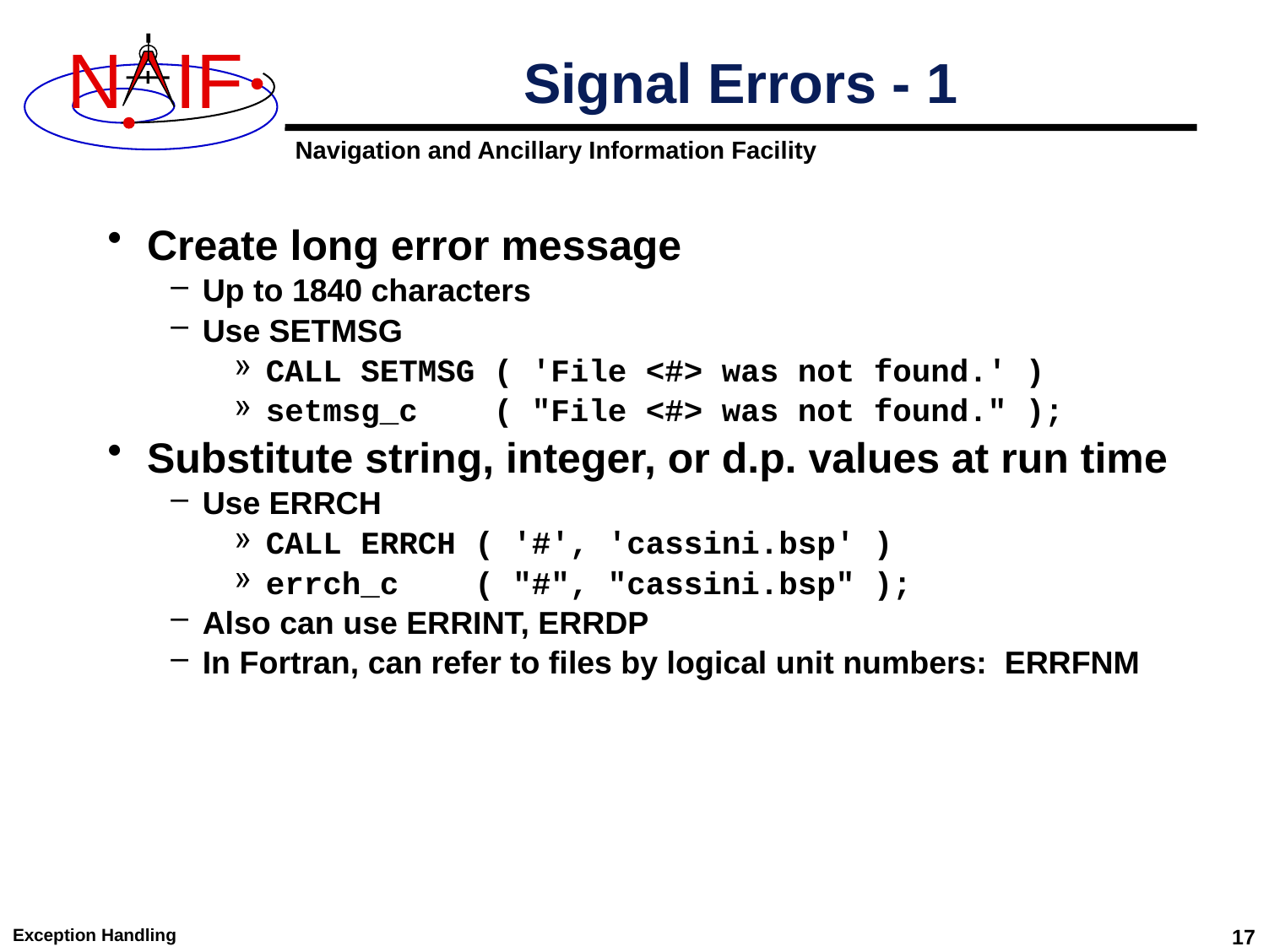

# Signal Errors - 1
Create long error message
Up to 1840 characters
Use SETMSG
CALL SETMSG ( 'File <#> was not found.' )
setmsg_c    ( "File <#> was not found." );
Substitute string, integer, or d.p. values at run time
Use ERRCH
CALL ERRCH ( '#', 'cassini.bsp' )
errch_c    ( "#", "cassini.bsp" );
Also can use ERRINT, ERRDP
In Fortran, can refer to files by logical unit numbers:  ERRFNM

Exception Handling
17